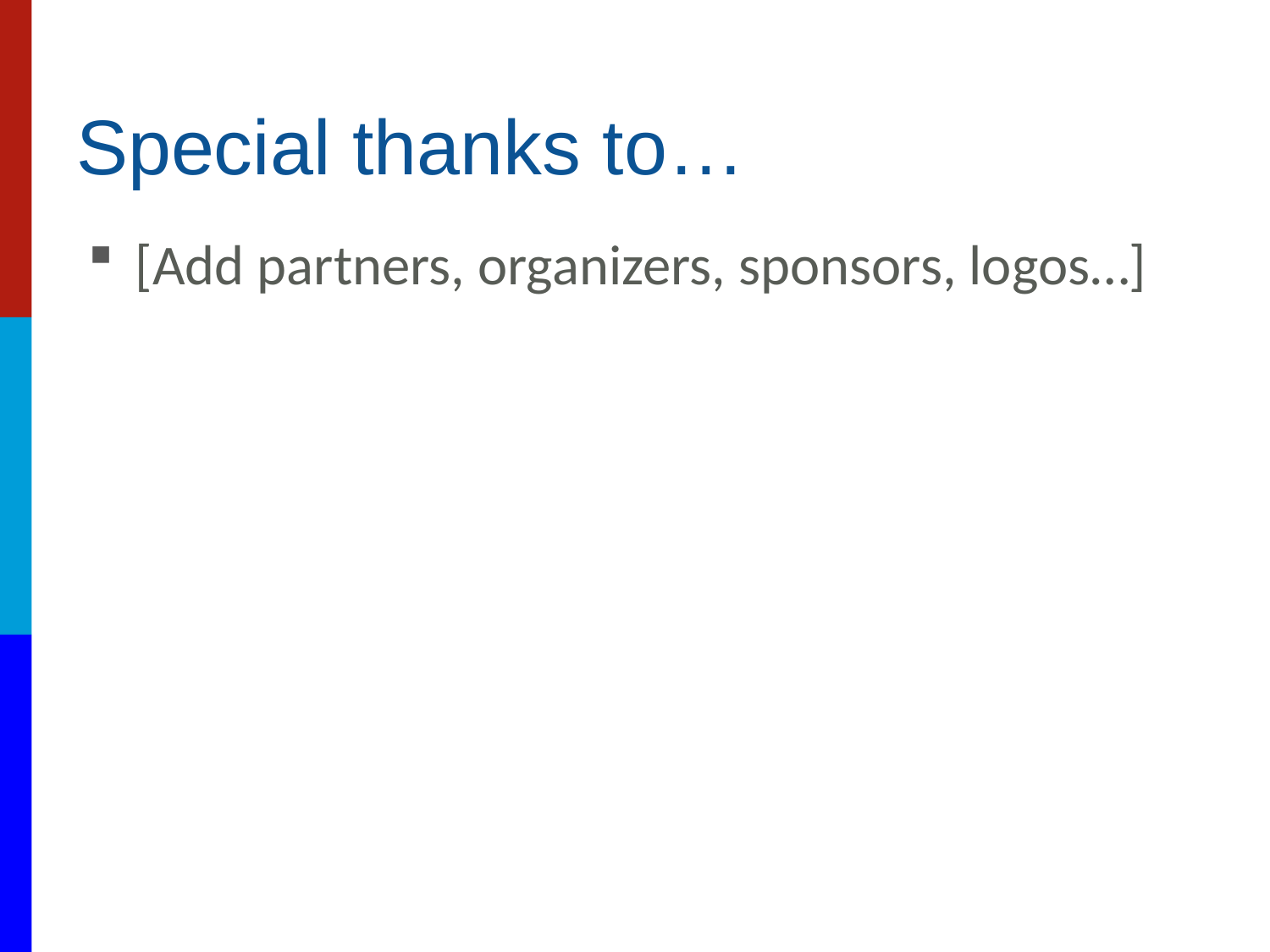

# Special thanks to…
[Add partners, organizers, sponsors, logos…]